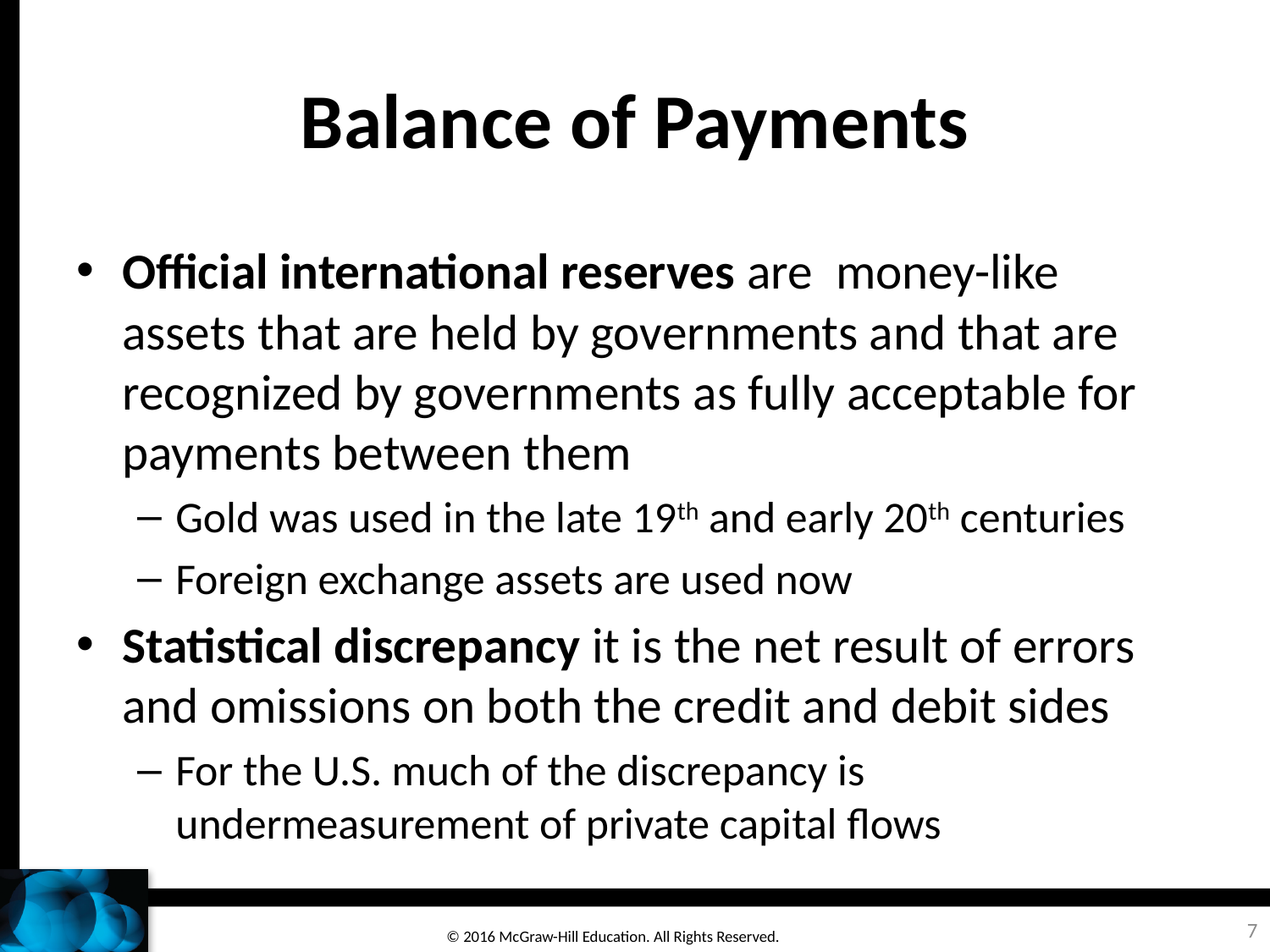

# Balance of Payments
Official international reserves are  money-like assets that are held by governments and that are recognized by governments as fully acceptable for payments between them
Gold was used in the late 19th and early 20th centuries
Foreign exchange assets are used now
Statistical discrepancy it is the net result of errors and omissions on both the credit and debit sides
For the U.S. much of the discrepancy is undermeasurement of private capital flows
7
© 2016 McGraw-Hill Education. All Rights Reserved.